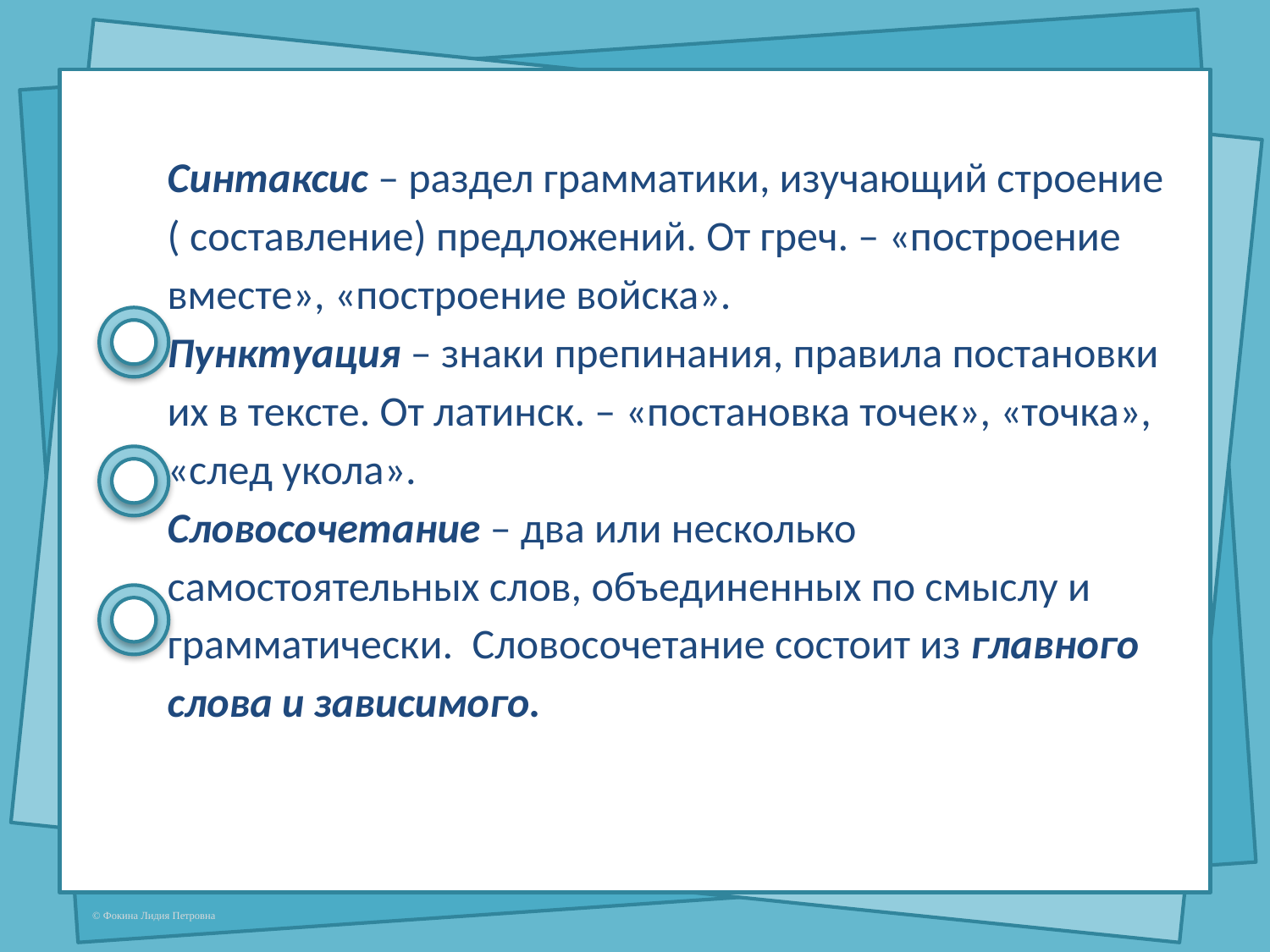

Синтаксис – раздел грамматики, изучающий строение ( составление) предложений. От греч. – «построение вместе», «построение войска».
Пунктуация – знаки препинания, правила постановки их в тексте. От латинск. – «постановка точек», «точка», «след укола».
Словосочетание – два или несколько самостоятельных слов, объединенных по смыслу и грамматически.  Словосочетание состоит из главного слова и зависимого.